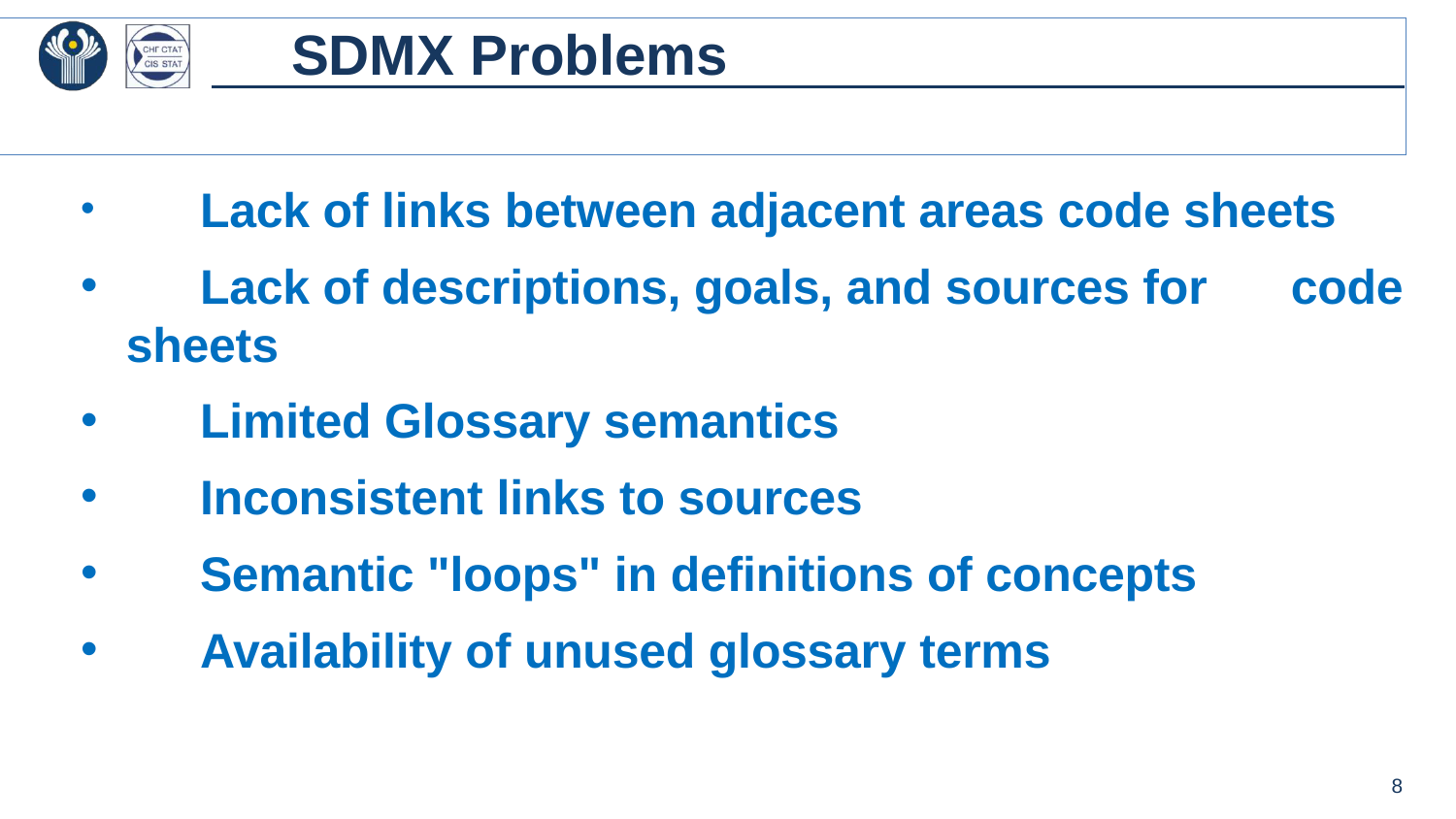

# SDMX Problems

	Lack of links between adjacent areas code sheets
	Lack of descriptions, goals, and sources for 	code sheets
	Limited Glossary semantics
	Inconsistent links to sources
	Semantic "loops" in definitions of concepts
	Availability of unused glossary terms
8